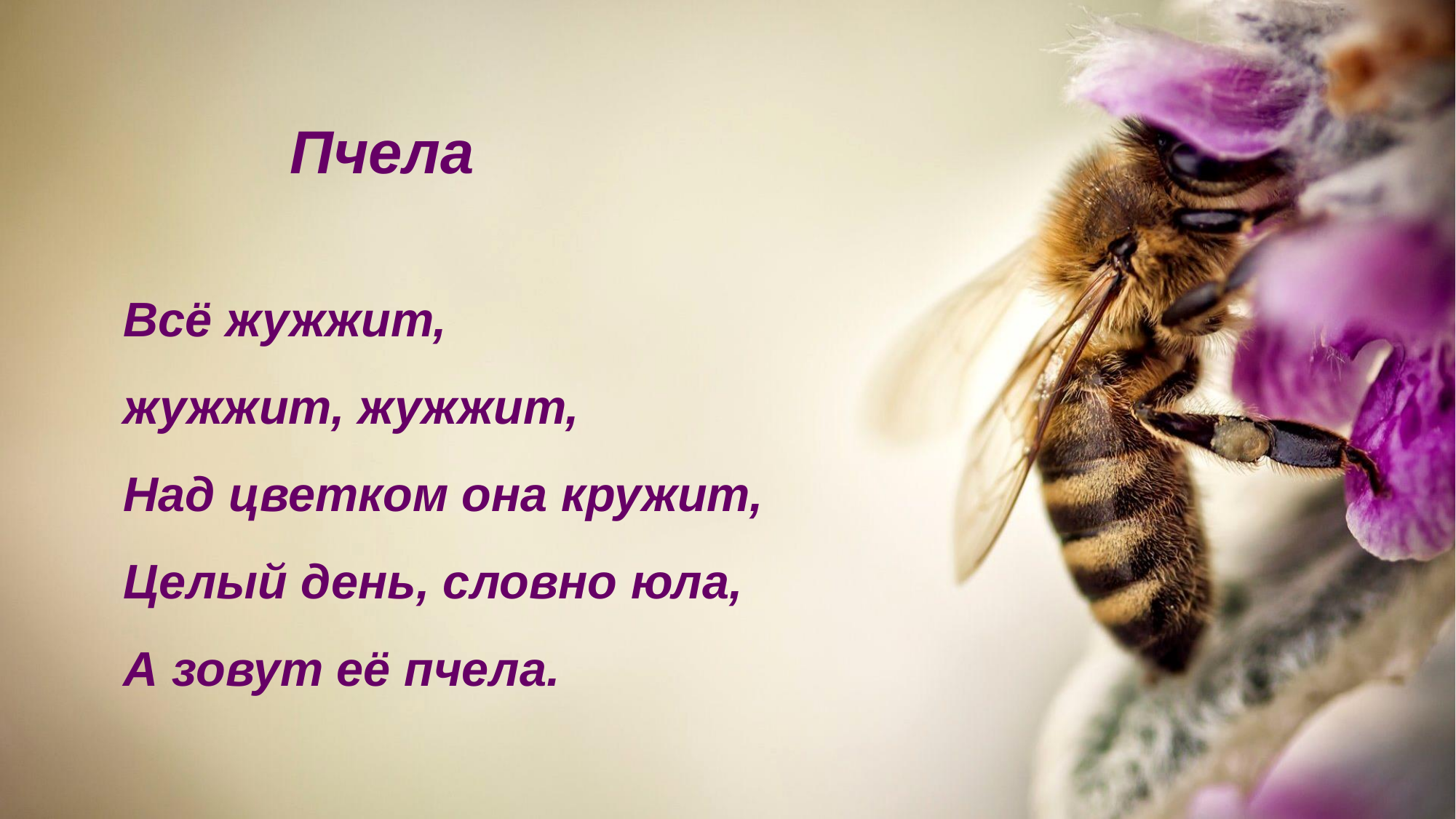

Пчела

Всё жужжит,
жужжит, жужжит,
Над цветком она кружит,
Целый день, словно юла,
А зовут её пчела.